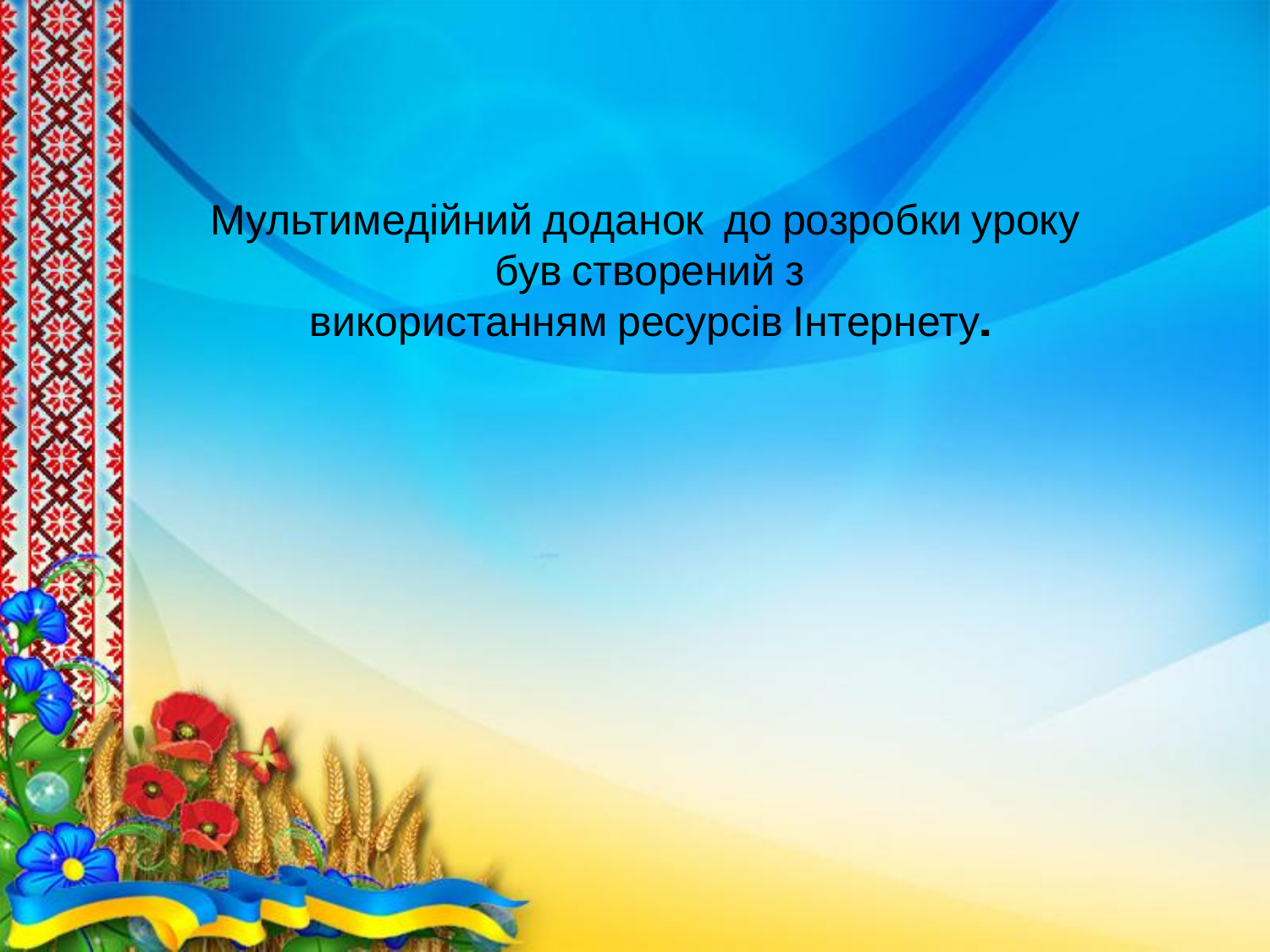

Мультимедійний доданок  до розробки уроку
був створений з
використанням ресурсів Інтернету.